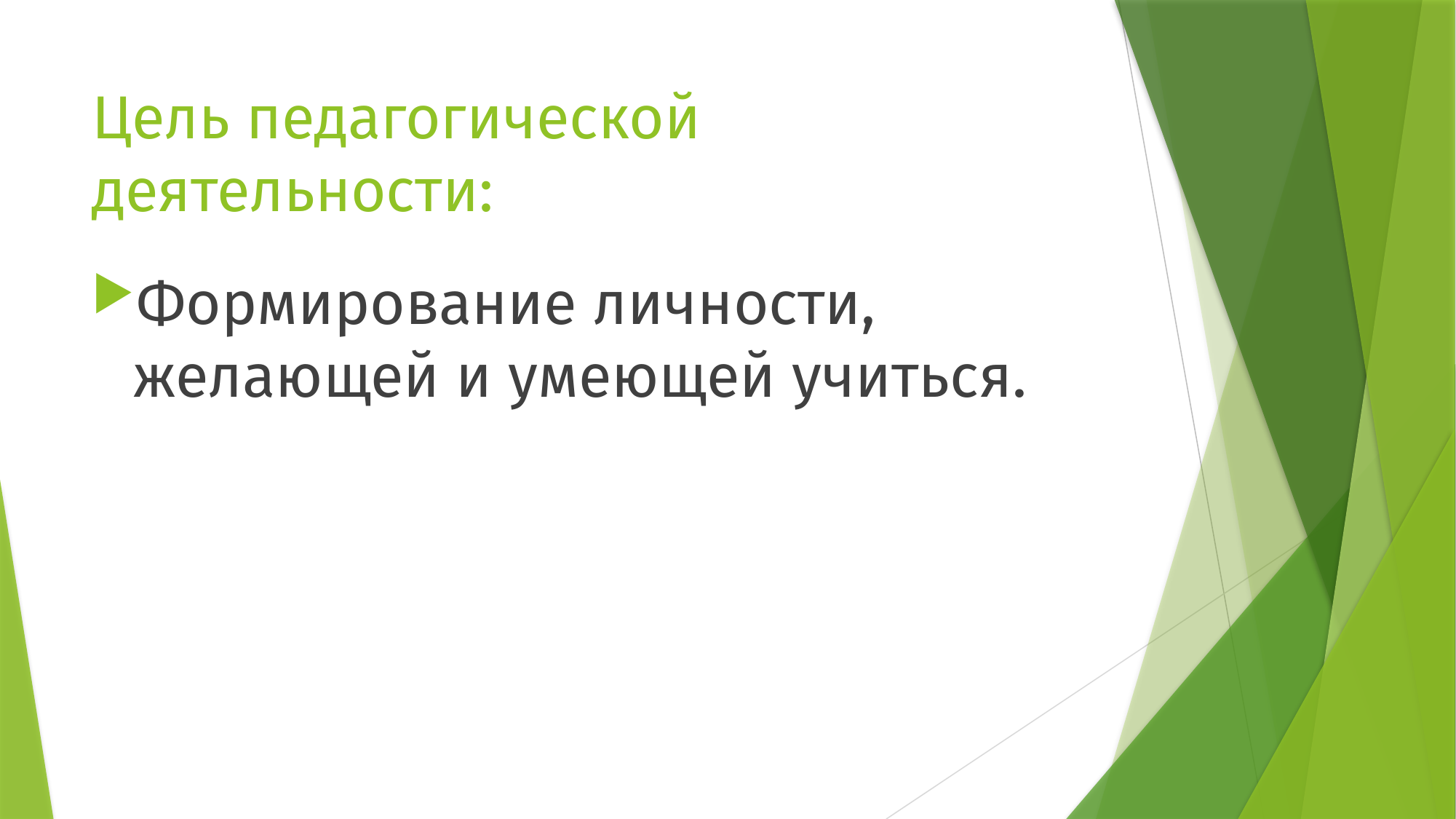

# Цель педагогической деятельности:
Формирование личности, желающей и умеющей учиться.